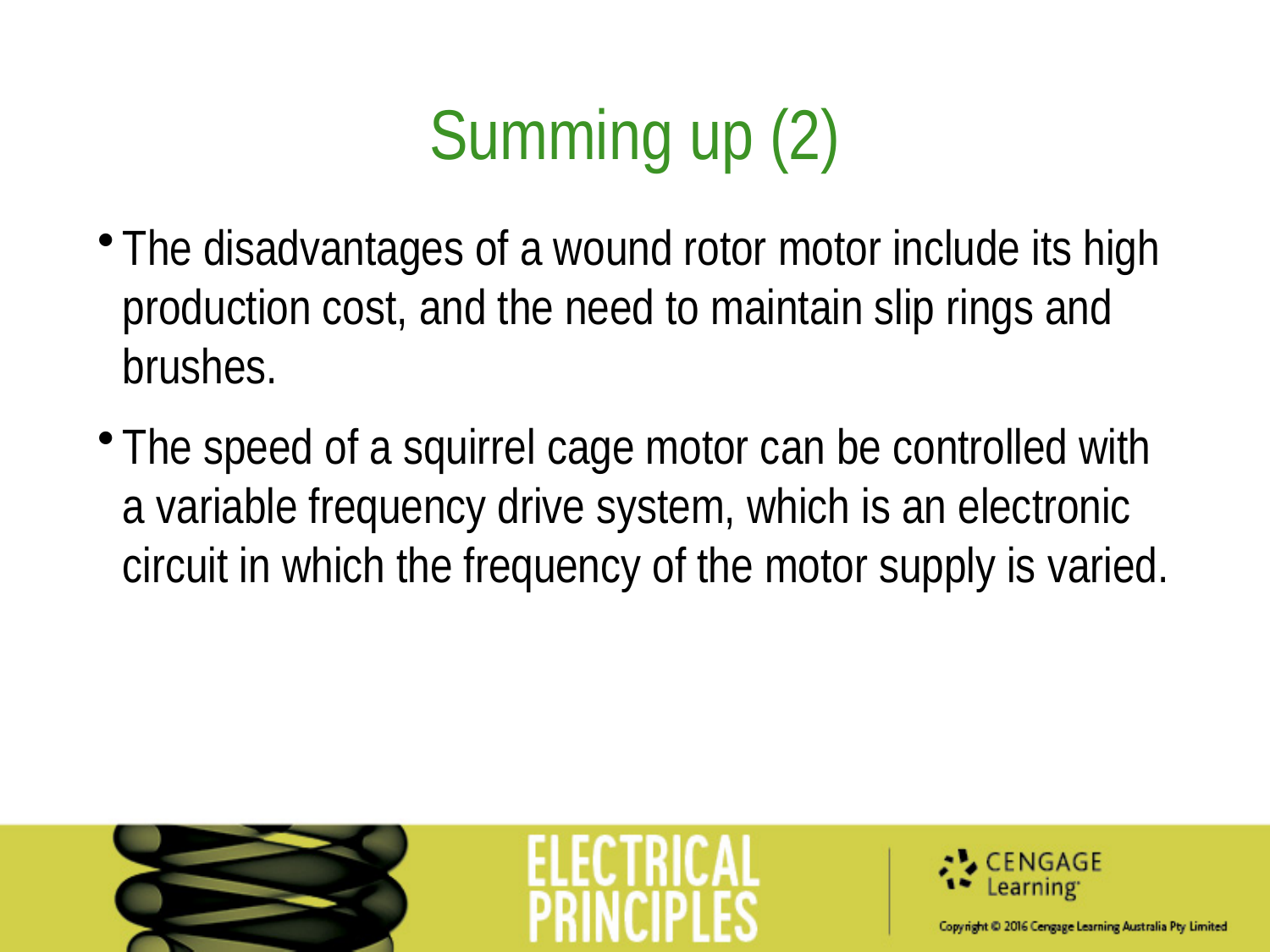

Summing up (2)
The disadvantages of a wound rotor motor include its high production cost, and the need to maintain slip rings and brushes.
The speed of a squirrel cage motor can be controlled with a variable frequency drive system, which is an electronic circuit in which the frequency of the motor supply is varied.